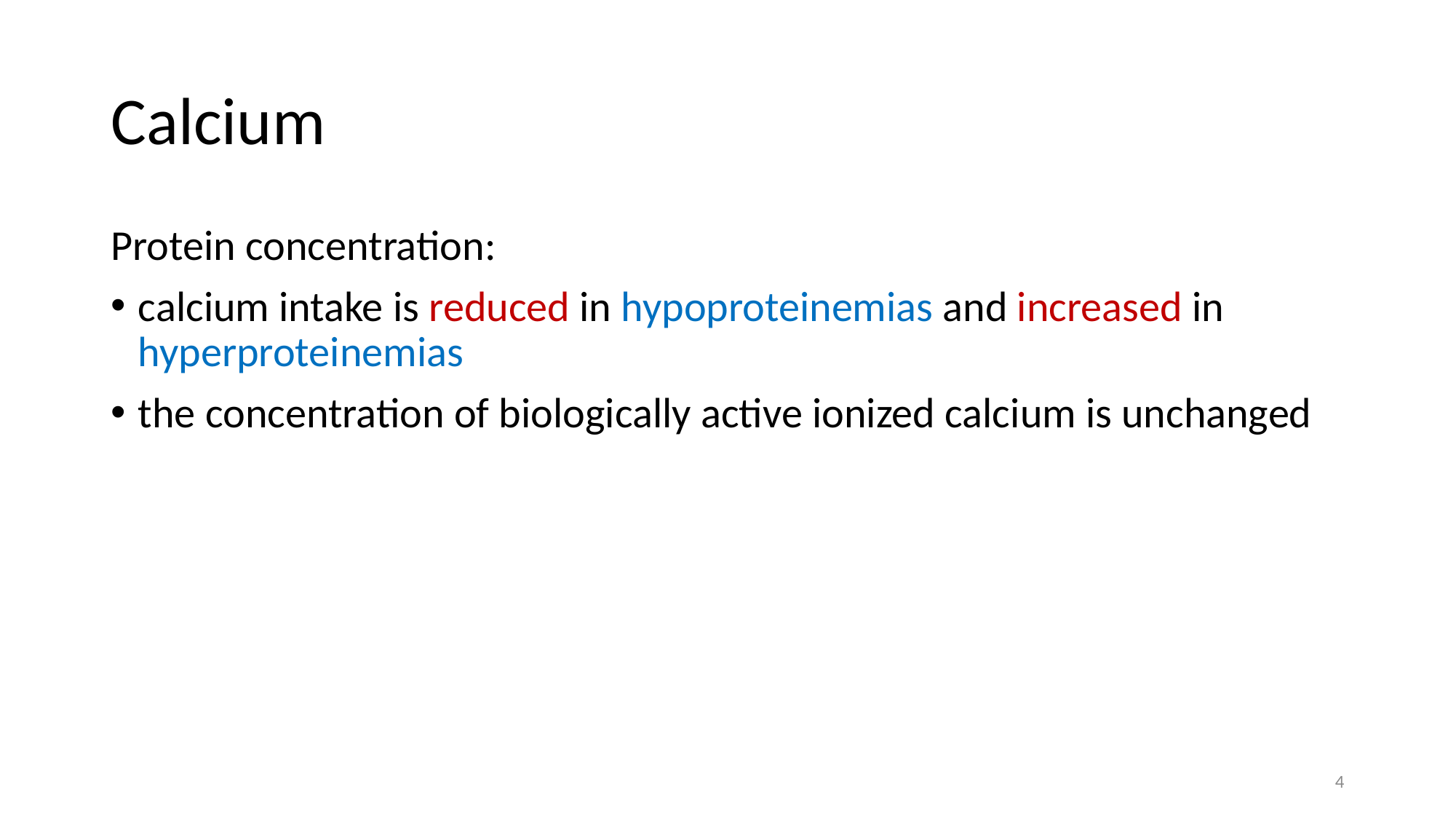

# Calcium
Protein concentration:
calcium intake is reduced in hypoproteinemias and increased in hyperproteinemias
the concentration of biologically active ionized calcium is unchanged

4